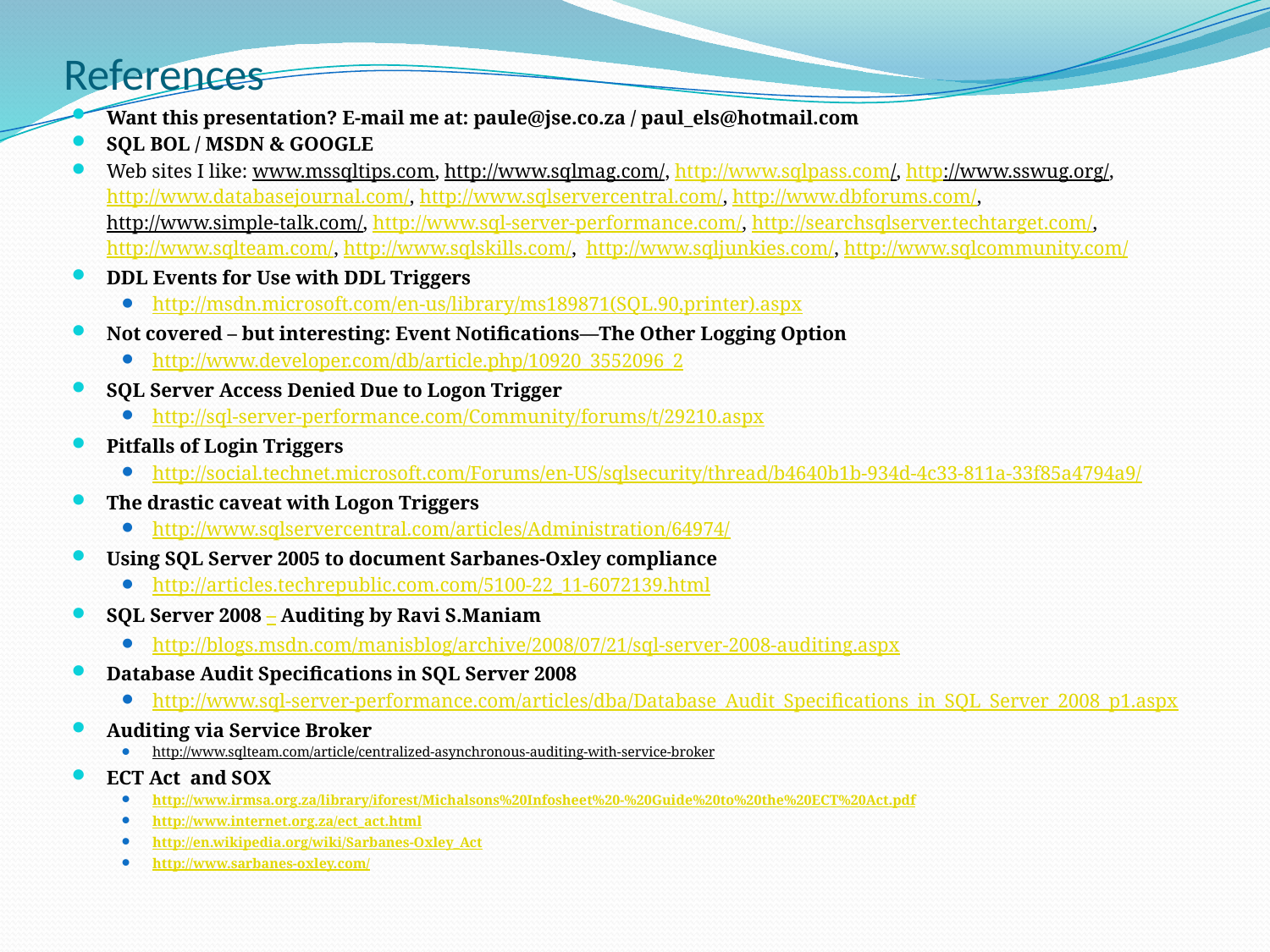

# References
Want this presentation? E-mail me at: paule@jse.co.za / paul_els@hotmail.com
SQL BOL / MSDN & GOOGLE
Web sites I like: www.mssqltips.com, http://www.sqlmag.com/, http://www.sqlpass.com/, http://www.sswug.org/, http://www.databasejournal.com/, http://www.sqlservercentral.com/, http://www.dbforums.com/, http://www.simple-talk.com/, http://www.sql-server-performance.com/, http://searchsqlserver.techtarget.com/, http://www.sqlteam.com/, http://www.sqlskills.com/,  http://www.sqljunkies.com/, http://www.sqlcommunity.com/
DDL Events for Use with DDL Triggers
http://msdn.microsoft.com/en-us/library/ms189871(SQL.90,printer).aspx
Not covered – but interesting: Event Notifications—The Other Logging Option
http://www.developer.com/db/article.php/10920_3552096_2
SQL Server Access Denied Due to Logon Trigger
http://sql-server-performance.com/Community/forums/t/29210.aspx
Pitfalls of Login Triggers
http://social.technet.microsoft.com/Forums/en-US/sqlsecurity/thread/b4640b1b-934d-4c33-811a-33f85a4794a9/
The drastic caveat with Logon Triggers
http://www.sqlservercentral.com/articles/Administration/64974/
Using SQL Server 2005 to document Sarbanes-Oxley compliance
http://articles.techrepublic.com.com/5100-22_11-6072139.html
SQL Server 2008 – Auditing by Ravi S.Maniam
http://blogs.msdn.com/manisblog/archive/2008/07/21/sql-server-2008-auditing.aspx
Database Audit Specifications in SQL Server 2008
http://www.sql-server-performance.com/articles/dba/Database_Audit_Specifications_in_SQL_Server_2008_p1.aspx
Auditing via Service Broker
http://www.sqlteam.com/article/centralized-asynchronous-auditing-with-service-broker
ECT Act  and SOX
http://www.irmsa.org.za/library/iforest/Michalsons%20Infosheet%20-%20Guide%20to%20the%20ECT%20Act.pdf
http://www.internet.org.za/ect_act.html
http://en.wikipedia.org/wiki/Sarbanes-Oxley_Act
http://www.sarbanes-oxley.com/